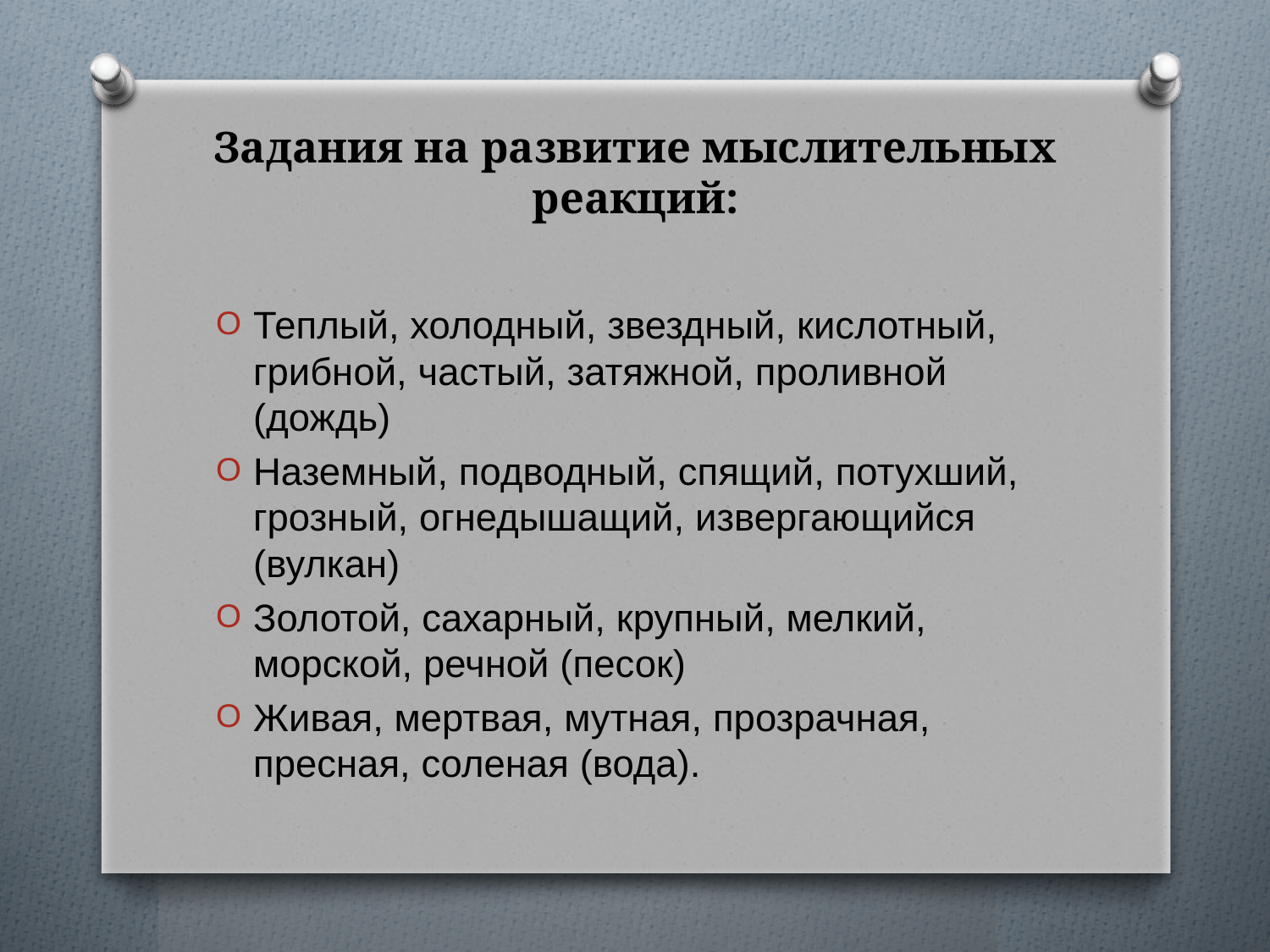

# Задания на развитие мыслительных реакций:
Теплый, холодный, звездный, кислотный, грибной, частый, затяжной, проливной (дождь)
Наземный, подводный, спящий, потухший, грозный, огнедышащий, извергающийся (вулкан)
Золотой, сахарный, крупный, мелкий, морской, речной (песок)
Живая, мертвая, мутная, прозрачная, пресная, соленая (вода).